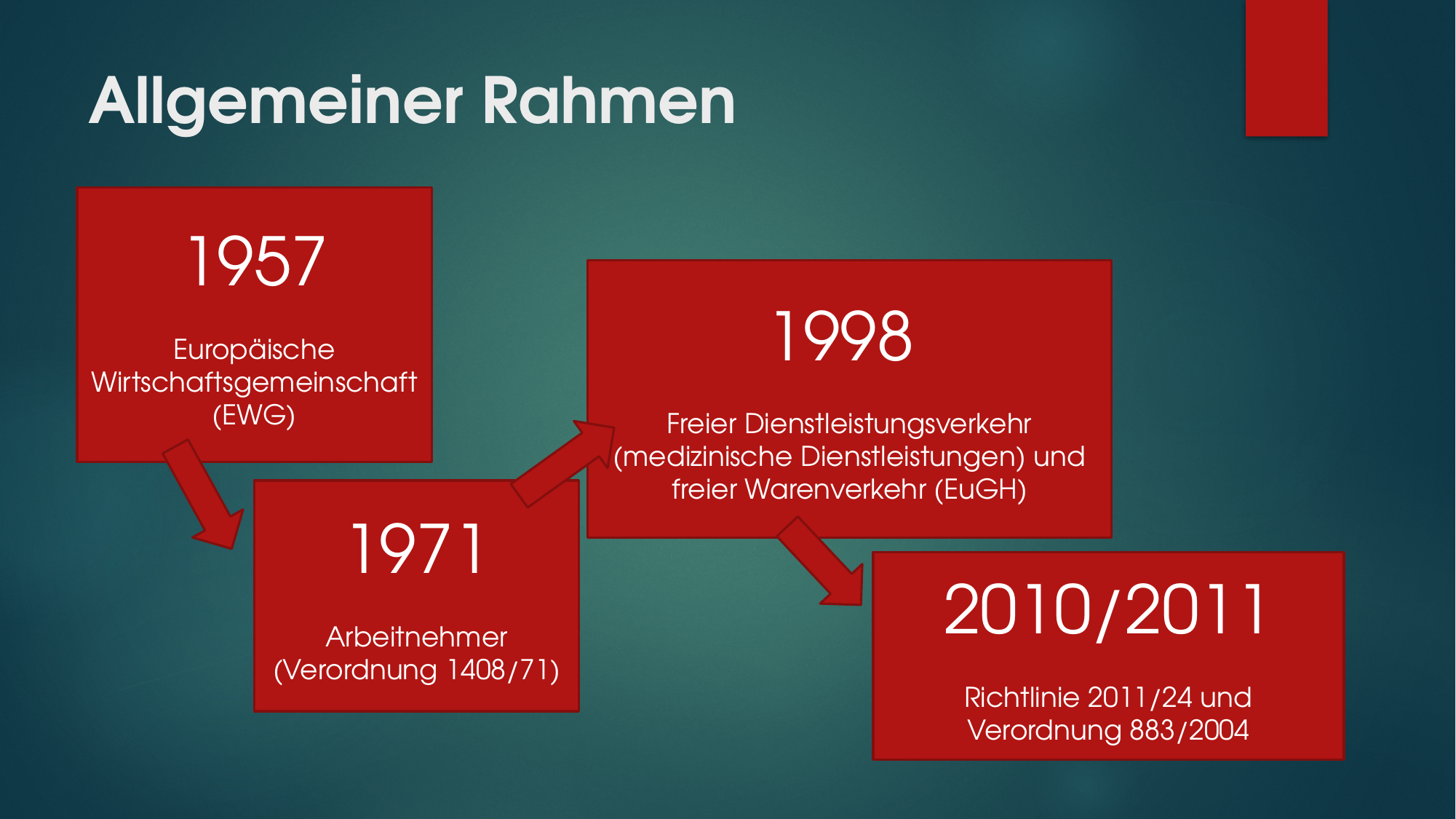

# Allgemeiner Rahmen
ne
1957

Europäische Wirtschaftsgemeinschaft (EWG)
1998

Freier Dienstleistungsverkehr (medizinische Dienstleistungen) und freier Warenverkehr (EuGH)

1971

Arbeitnehmer (Verordnung 1408/71)

2010/2011

Richtlinie 2011/24 und Verordnung 883/2004